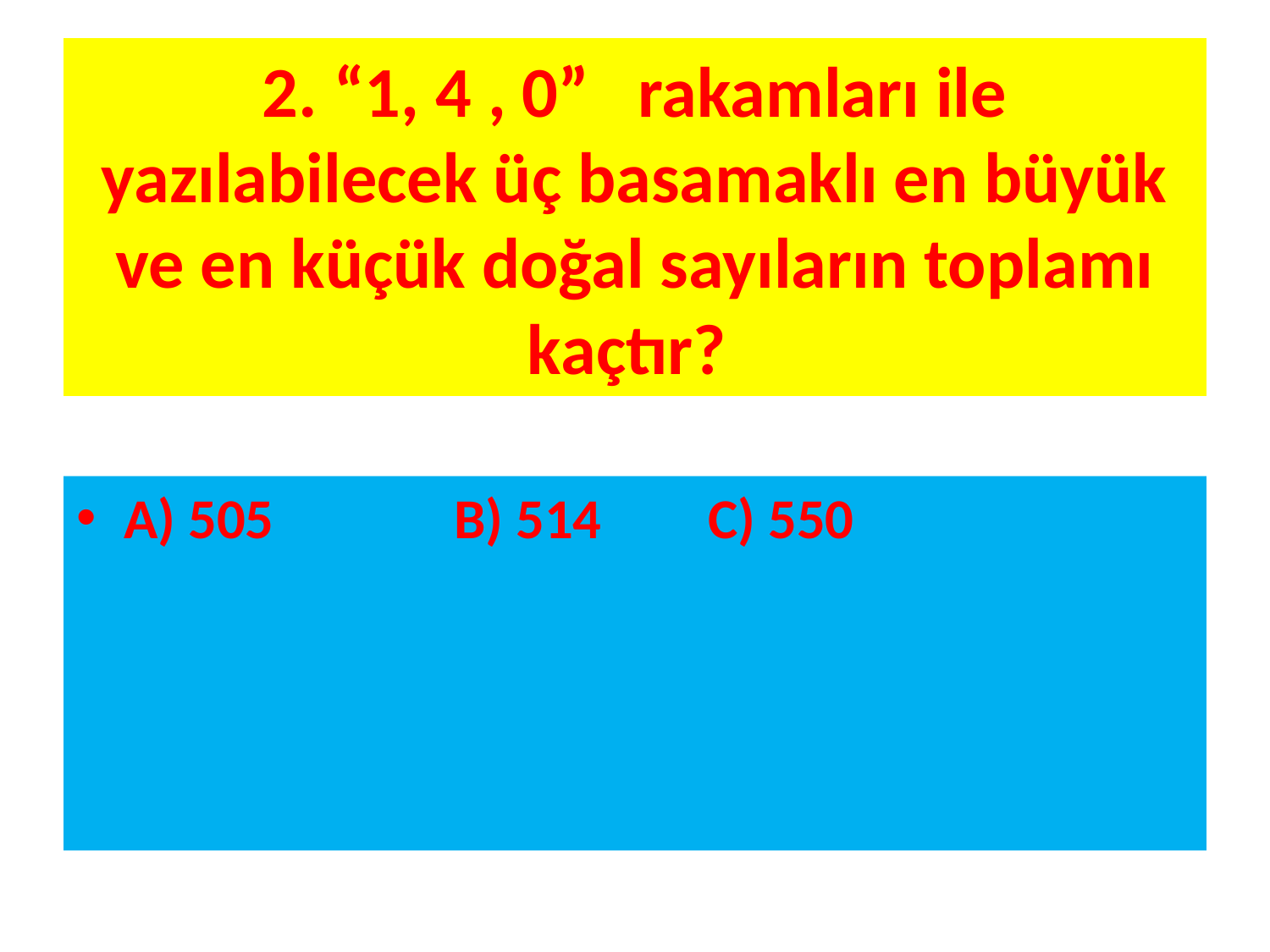

# 2. “1, 4 , 0”   rakamları ile yazılabilecek üç basamaklı en büyük ve en küçük doğal sayıların toplamı kaçtır?
A) 505	      B) 514	      C) 550